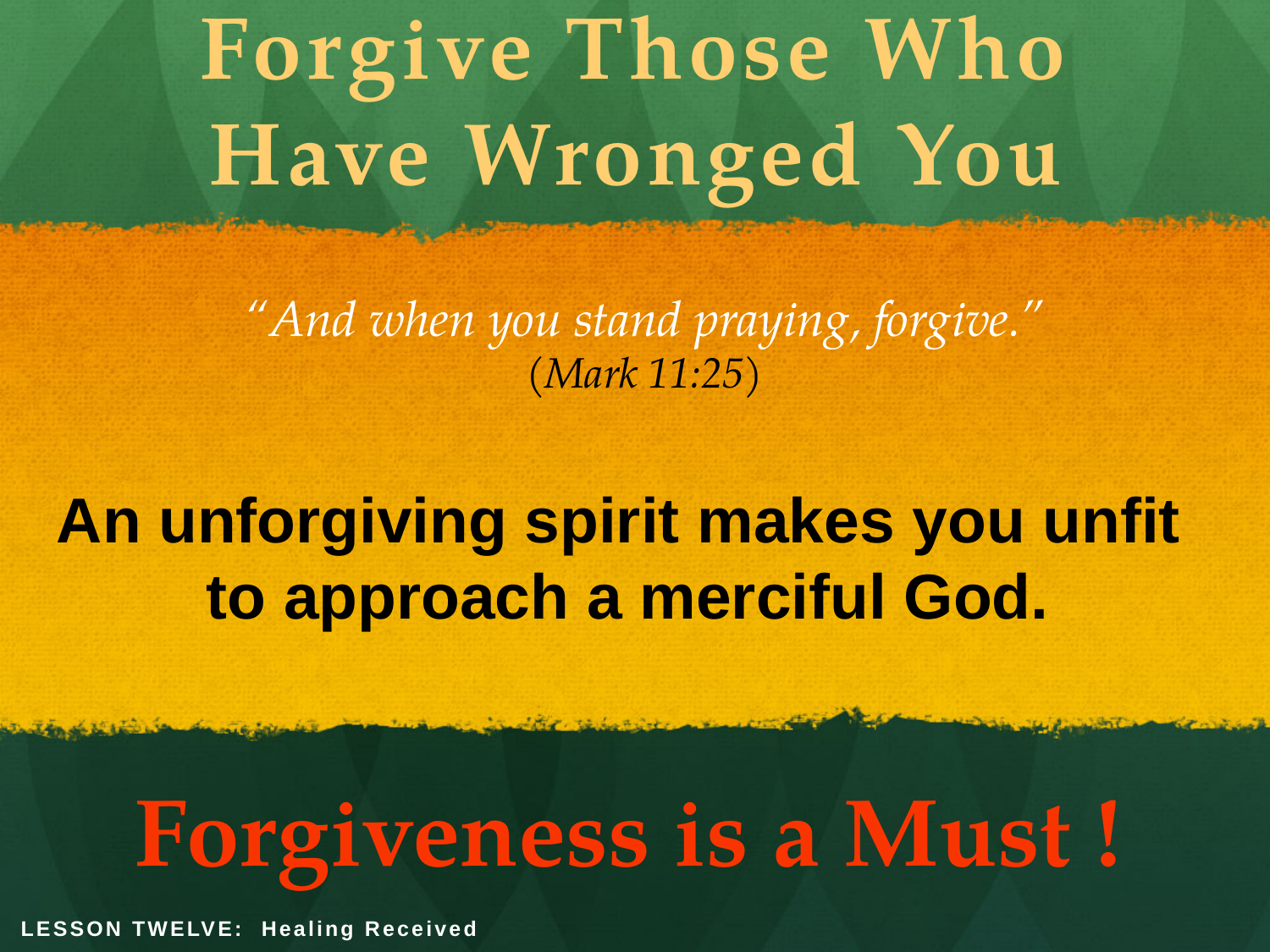

# Forgive Those Who Have Wronged You
“And when you stand praying, forgive.”
(Mark 11:25)

An unforgiving spirit makes you unfit
to approach a merciful God.

LESSON TWELVE:  Healing Received
Forgiveness is a Must !